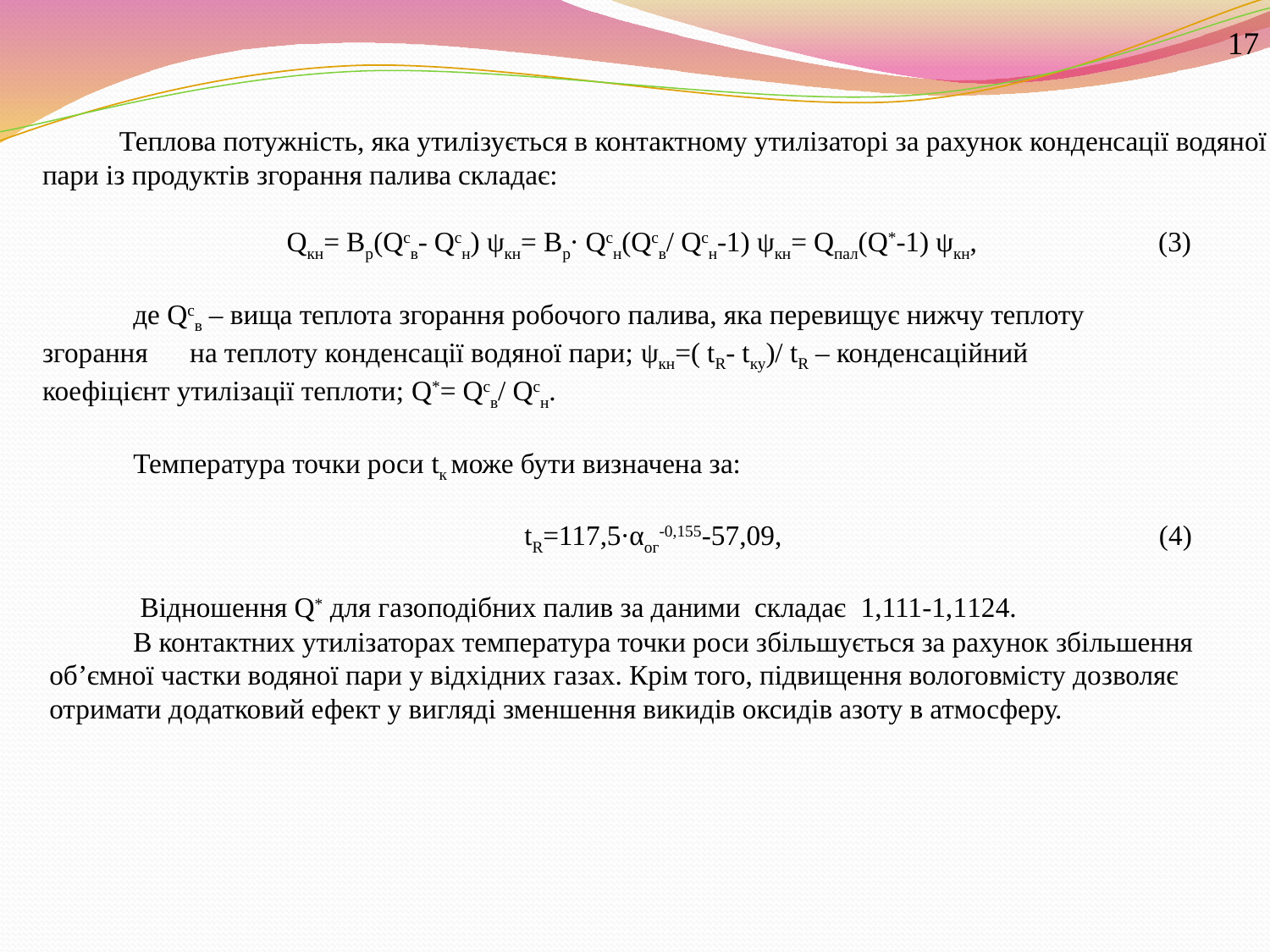

17
           Теплова потужність, яка утилізується в контактному утилізаторі за рахунок конденсації водяної
пари із продуктів згорання палива складає:

                                   Qкн= Bp(Qсв- Qсн) ψкн= Bp· Qсн(Qсв/ Qсн-1) ψкн= Qпал(Q*-1) ψкн,                          (3)

             де Qсв – вища теплота згорання робочого палива, яка перевищує нижчу теплоту
згорання      на теплоту конденсації водяної пари; ψкн=( tR- tку)/ tR – конденсаційний
коефіцієнт утилізації теплоти; Q*= Qсв/ Qсн.

             Температура точки роси tк може бути визначена за:

                                                                     tR=117,5·αог-0,155-57,09,                                                      (4)

              Відношення Q* для газоподібних палив за даними  складає  1,111-1,1124.
             В контактних утилізаторах температура точки роси збільшується за рахунок збільшення
 об’ємної частки водяної пари у відхідних газах. Крім того, підвищення вологовмісту дозволяє
 отримати додатковий ефект у вигляді зменшення викидів оксидів азоту в атмосферу.